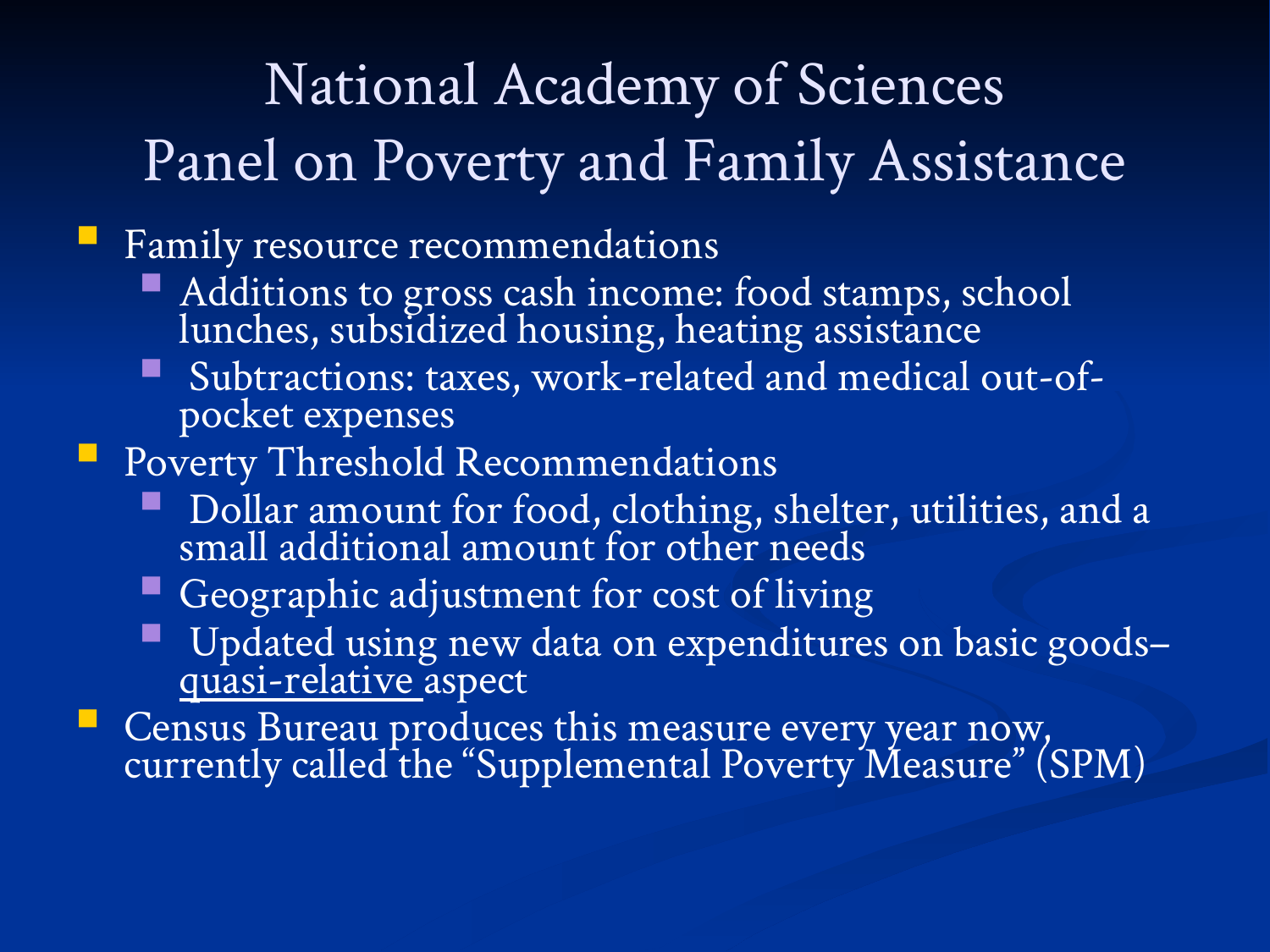

# National Academy of Sciences Panel on Poverty and Family Assistance

Family resource recommendations
Additions to gross cash income: food stamps, school lunches, subsidized housing, heating assistance
 Subtractions: taxes, work-related and medical out-of-pocket expenses
Poverty Threshold Recommendations
 Dollar amount for food, clothing, shelter, utilities, and a small additional amount for other needs
Geographic adjustment for cost of living
 Updated using new data on expenditures on basic goods– quasi-relative aspect
Census Bureau produces this measure every year now, currently called the “Supplemental Poverty Measure” (SPM)